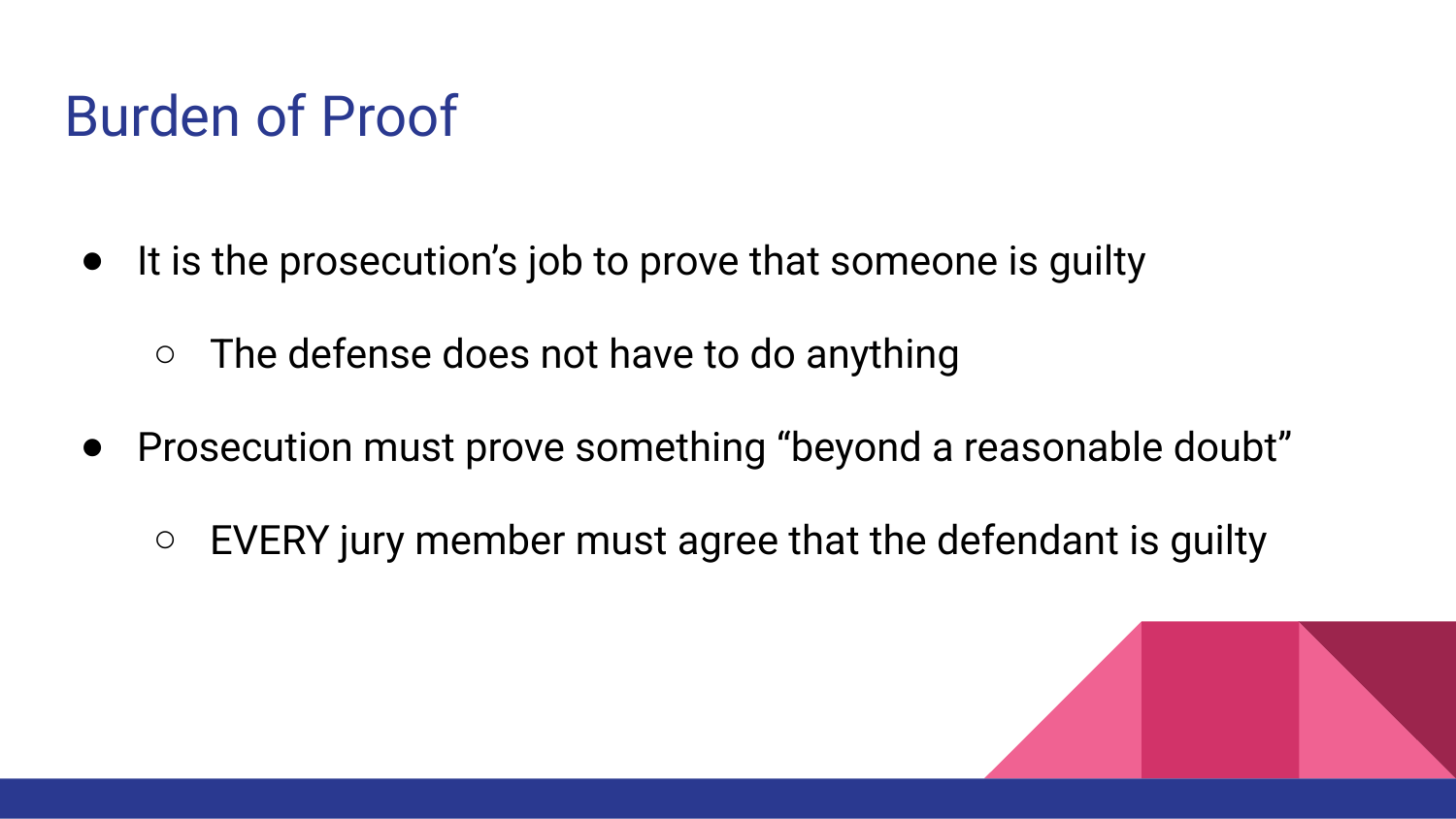

# Burden of Proof
It is the prosecution’s job to prove that someone is guilty
The defense does not have to do anything
Prosecution must prove something “beyond a reasonable doubt”
EVERY jury member must agree that the defendant is guilty